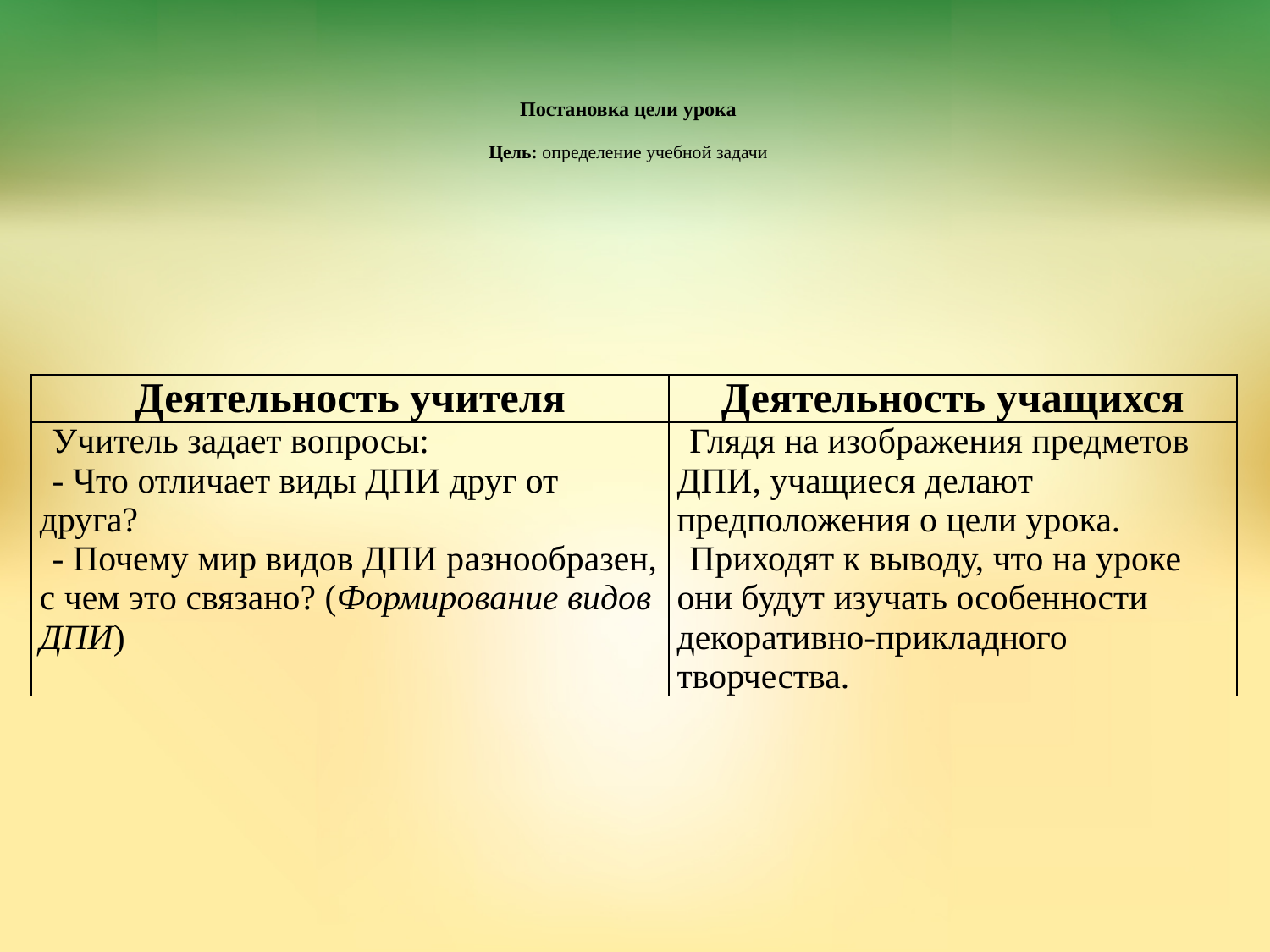

# Постановка цели урока Цель: определение учебной задачи
| Деятельность учителя | Деятельность учащихся |
| --- | --- |
| Учитель задает вопросы: - Что отличает виды ДПИ друг от друга? - Почему мир видов ДПИ разнообразен, с чем это связано? (Формирование видов ДПИ) | Глядя на изображения предметов ДПИ, учащиеся делают предположения о цели урока. Приходят к выводу, что на уроке они будут изучать особенности декоративно-прикладного творчества. |